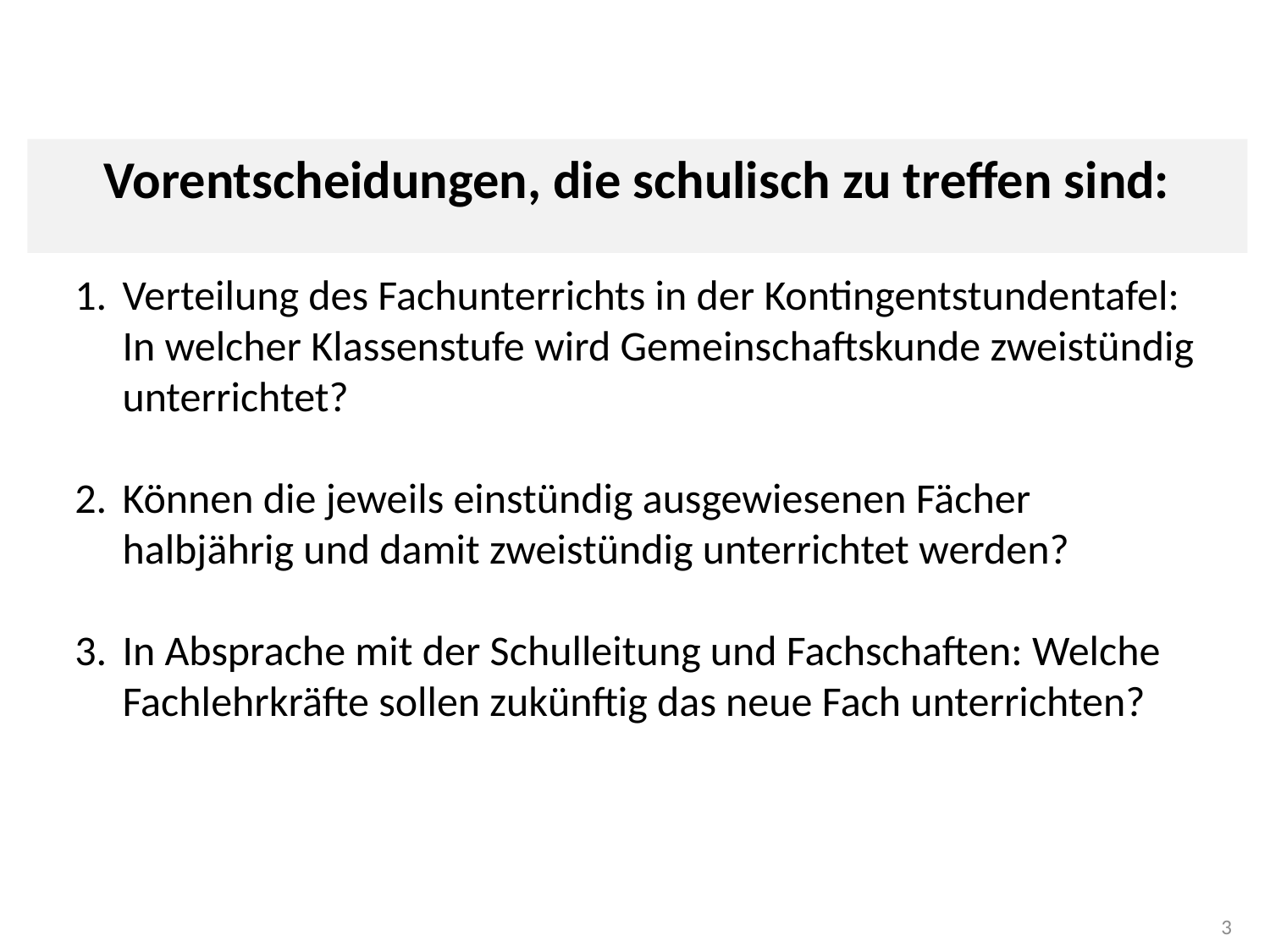

Individuelle Förderung am Gymnasium
Vorentscheidungen, die schulisch zu treffen sind:

Verteilung des Fachunterrichts in der Kontingentstundentafel:
In welcher Klassenstufe wird Gemeinschaftskunde zweistündig unterrichtet?
Können die jeweils einstündig ausgewiesenen Fächer halbjährig und damit zweistündig unterrichtet werden?
In Absprache mit der Schulleitung und Fachschaften: Welche Fachlehrkräfte sollen zukünftig das neue Fach unterrichten?
3